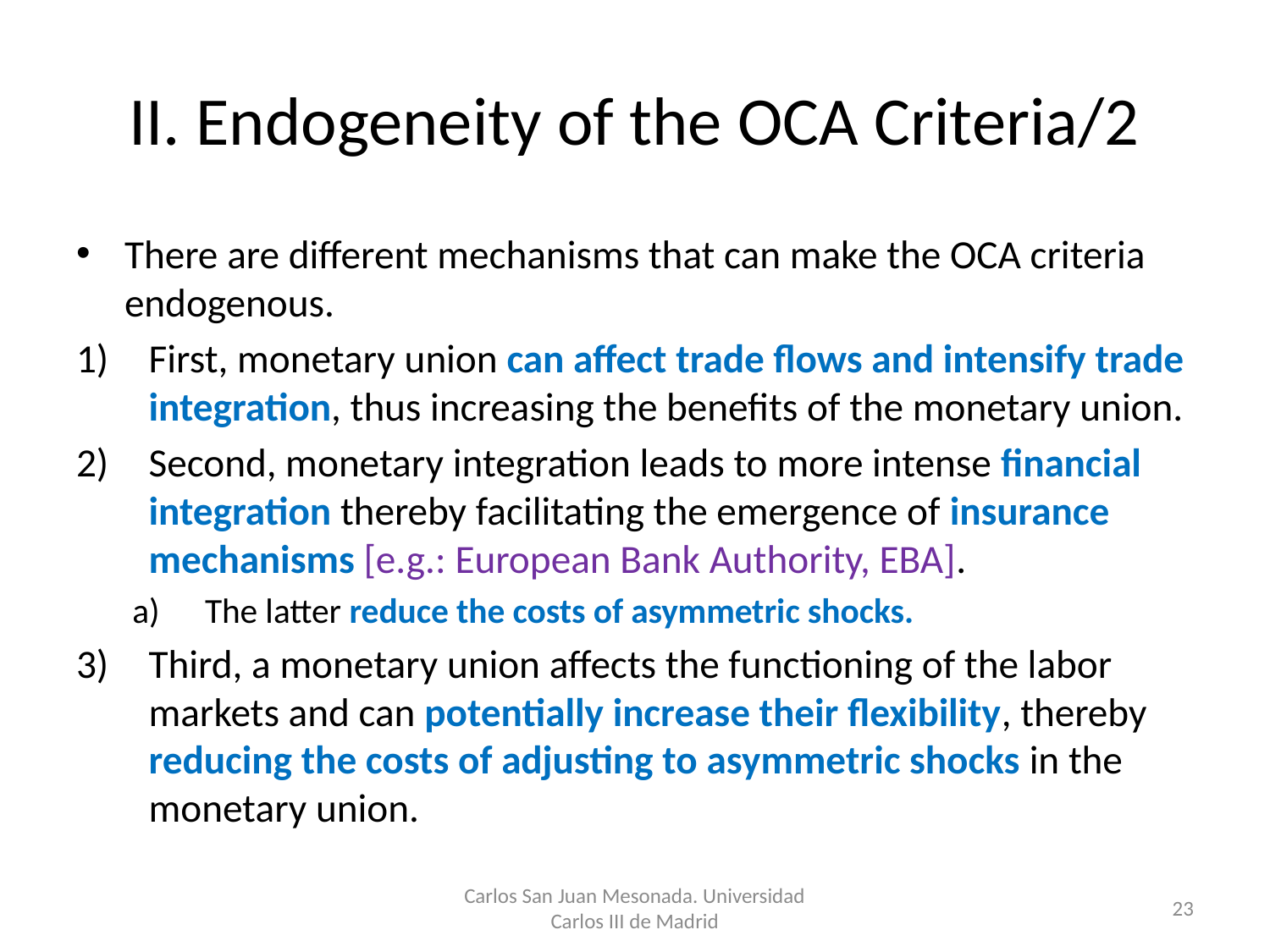

# II. Endogeneity of the OCA Criteria/2
There are different mechanisms that can make the OCA criteria endogenous.
First, monetary union can affect trade flows and intensify trade integration, thus increasing the benefits of the monetary union.
Second, monetary integration leads to more intense financial integration thereby facilitating the emergence of insurance mechanisms [e.g.: European Bank Authority, EBA].
The latter reduce the costs of asymmetric shocks.
Third, a monetary union affects the functioning of the labor markets and can potentially increase their flexibility, thereby reducing the costs of adjusting to asymmetric shocks in the monetary union.
Carlos San Juan Mesonada. Universidad Carlos III de Madrid
23